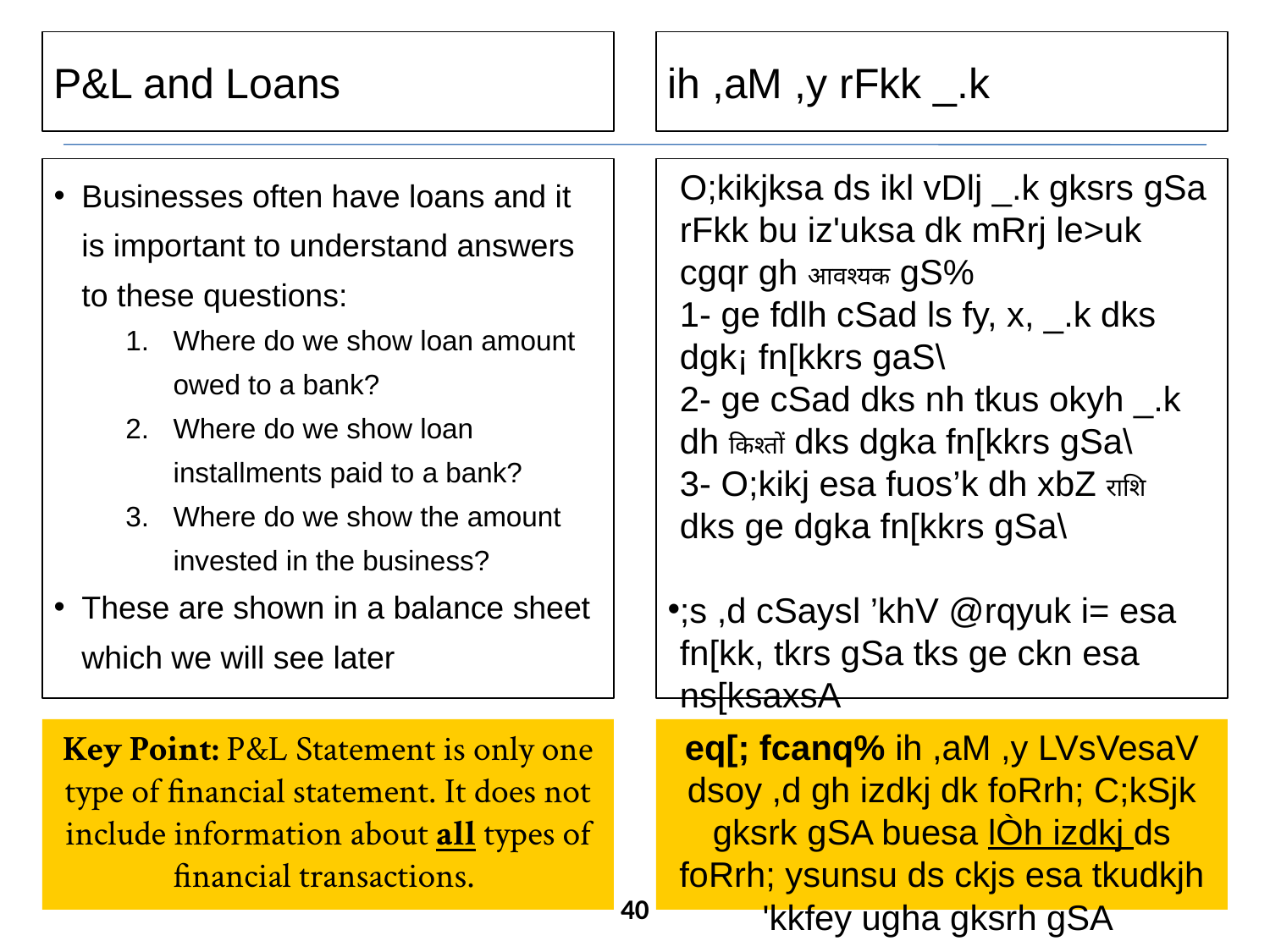

# P&L and Loans
ih ,aM ,y rFkk _.k
Businesses often have loans and it is important to understand answers to these questions:
Where do we show loan amount owed to a bank?
Where do we show loan installments paid to a bank?
Where do we show the amount invested in the business?
These are shown in a balance sheet which we will see later
O;kikjksa ds ikl vDlj _.k gksrs gSa rFkk bu iz'uksa dk mRrj le>uk cgqr gh आवश्यक gS%
1- ge fdlh cSad ls fy, x, _.k dks dgk¡ fn[kkrs gaS\
2- ge cSad dks nh tkus okyh _.k dh किश्तों dks dgka fn[kkrs gSa\
3- O;kikj esa fuos’k dh xbZ राशि
dks ge dgka fn[kkrs gSa\

;s ,d cSaysl ’khV @rqyuk i= esa fn[kk, tkrs gSa tks ge ckn esa ns[ksaxsA
Key Point: P&L Statement is only one type of financial statement. It does not include information about all types of financial transactions.
eq[; fcanq% ih ,aM ,y LVsVesaV dsoy ,d gh izdkj dk foRrh; C;kSjk gksrk gSA buesa lÒh izdkj ds foRrh; ysunsu ds ckjs esa tkudkjh 'kkfey ugha gksrh gSA
40